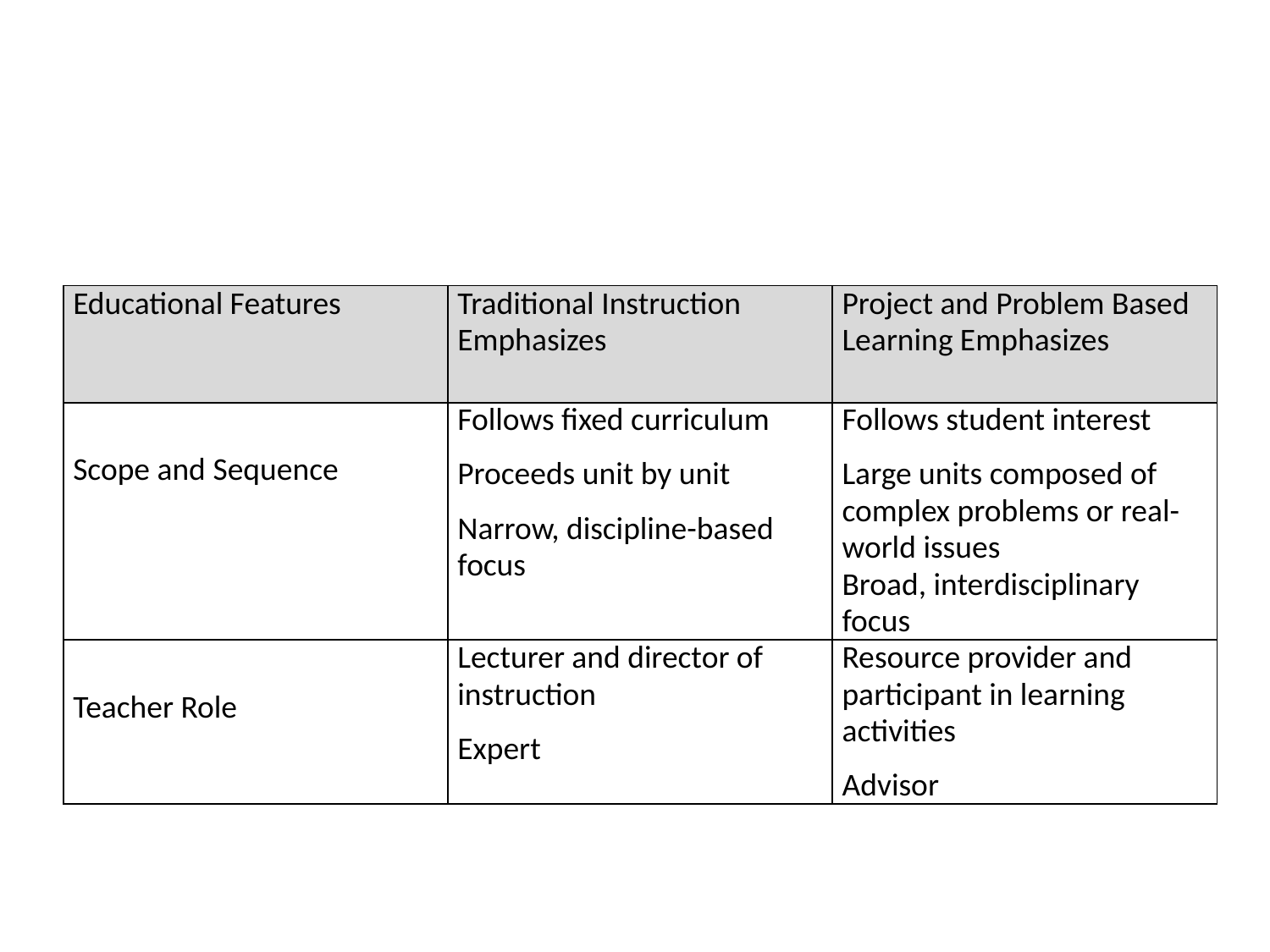

| Educational Features | Traditional Instruction Emphasizes | Project and Problem Based Learning Emphasizes |
| --- | --- | --- |
| Scope and Sequence | Follows fixed curriculum Proceeds unit by unit Narrow, discipline-based focus | Follows student interest Large units composed of complex problems or real-world issues Broad, interdisciplinary focus |
| --- | --- | --- |
| Teacher Role | Lecturer and director of instruction Expert | Resource provider and participant in learning activities Advisor |